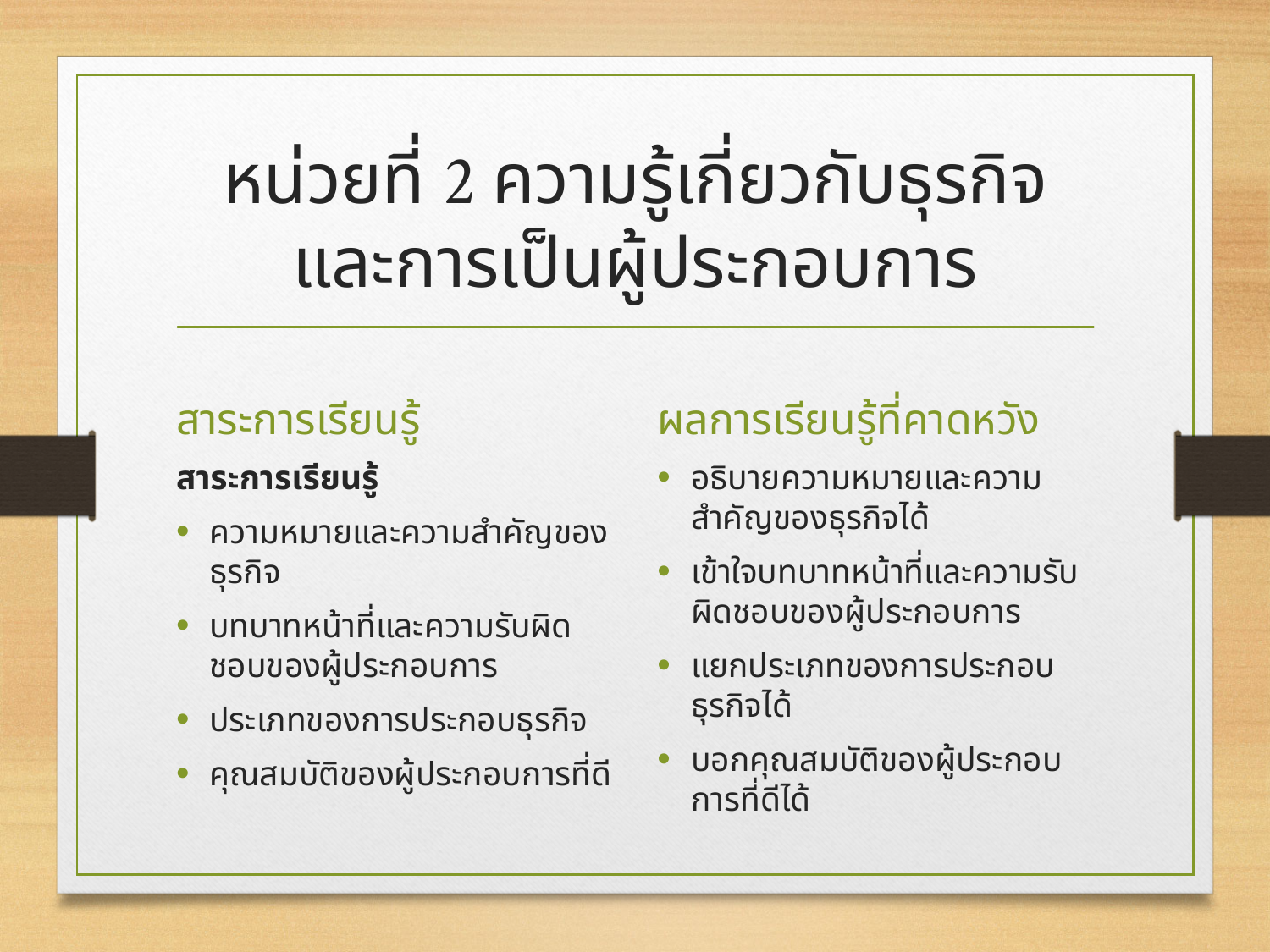

# หน่วยที่ 2 ความรู้เกี่ยวกับธุรกิจและการเป็นผู้ประกอบการ
สาระการเรียนรู้
ผลการเรียนรู้ที่คาดหวัง
สาระการเรียนรู้
ความหมายและความสำคัญของธุรกิจ
บทบาทหน้าที่และความรับผิดชอบของผู้ประกอบการ
ประเภทของการประกอบธุรกิจ
คุณสมบัติของผู้ประกอบการที่ดี

อธิบายความหมายและความสำคัญของธุรกิจได้
เข้าใจบทบาทหน้าที่และความรับผิดชอบของผู้ประกอบการ
แยกประเภทของการประกอบธุรกิจได้
บอกคุณสมบัติของผู้ประกอบการที่ดีได้